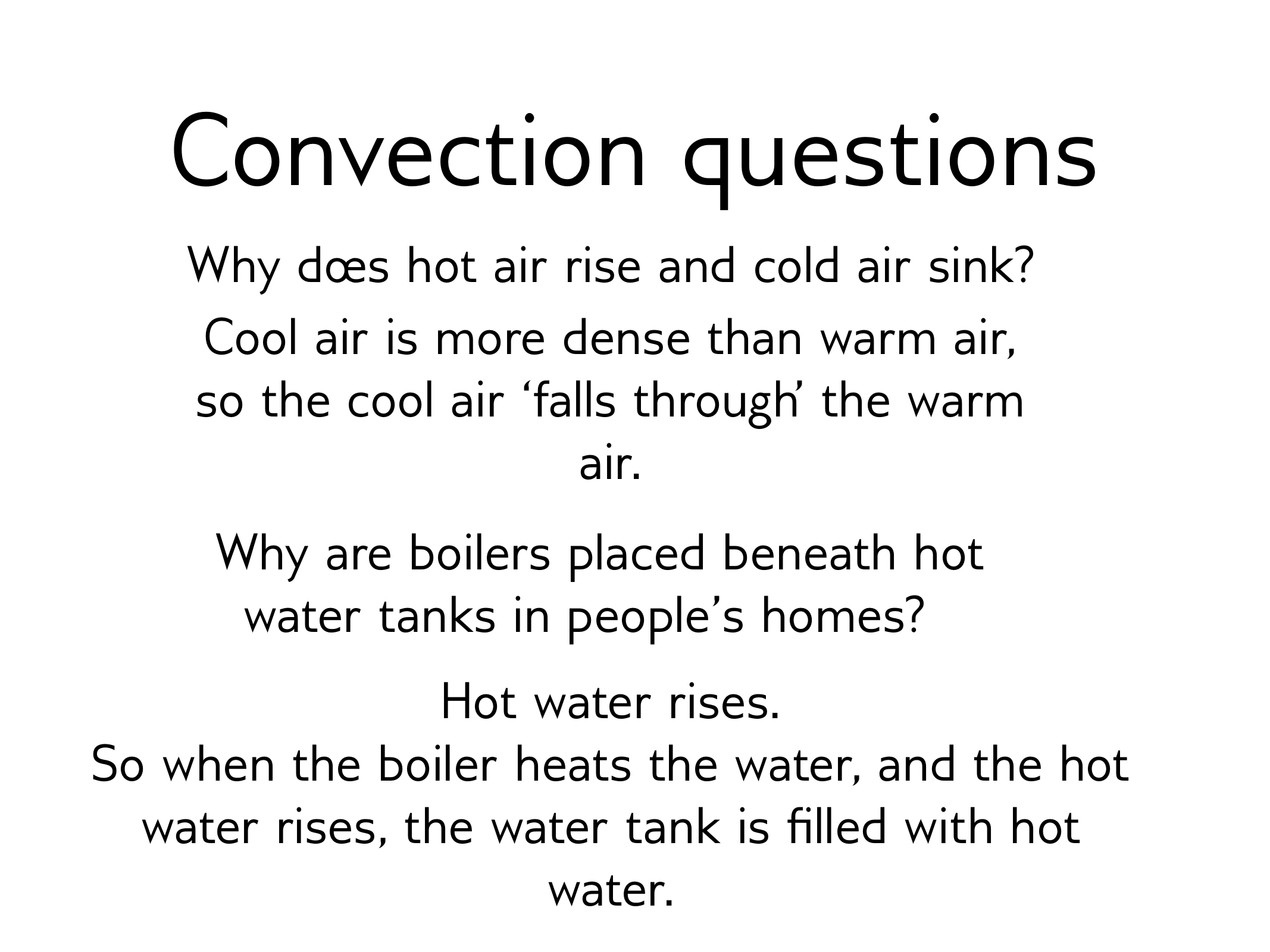

# Convection questions
Why does hot air rise and cold air sink?
Cool air is more dense than warm air, so the cool air ‘falls through’ the warm air.
Why are boilers placed beneath hot water tanks in people’s homes?
Hot water rises.
So when the boiler heats the water, and the hot water rises, the water tank is filled with hot water.